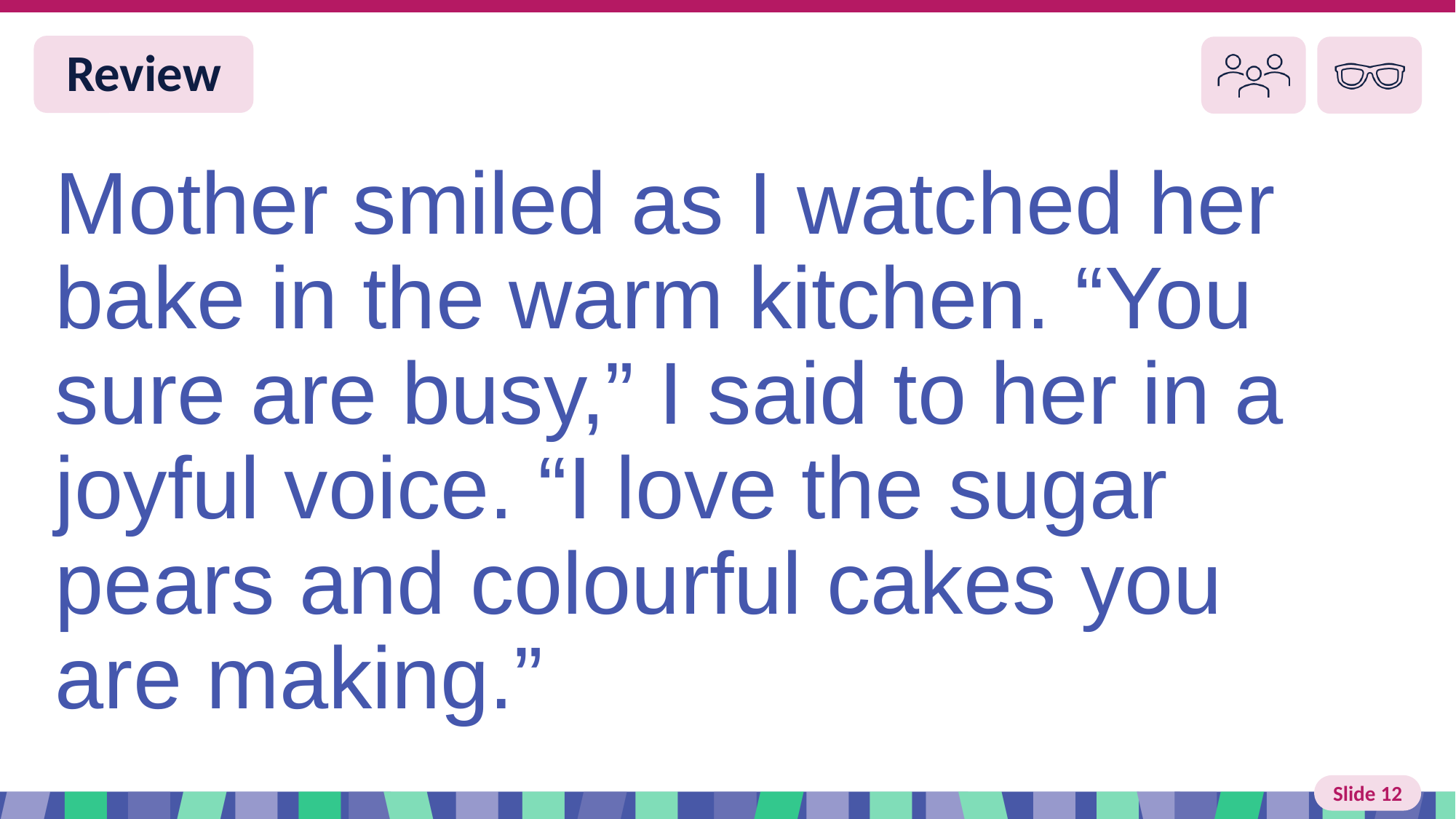

Slide 12 Review You do
Mother smiled as I watched her bake in the warm kitchen. “You sure are busy,” I said to her in a joyful voice. “I love the sugar pears and colourful cakes you
are making.”